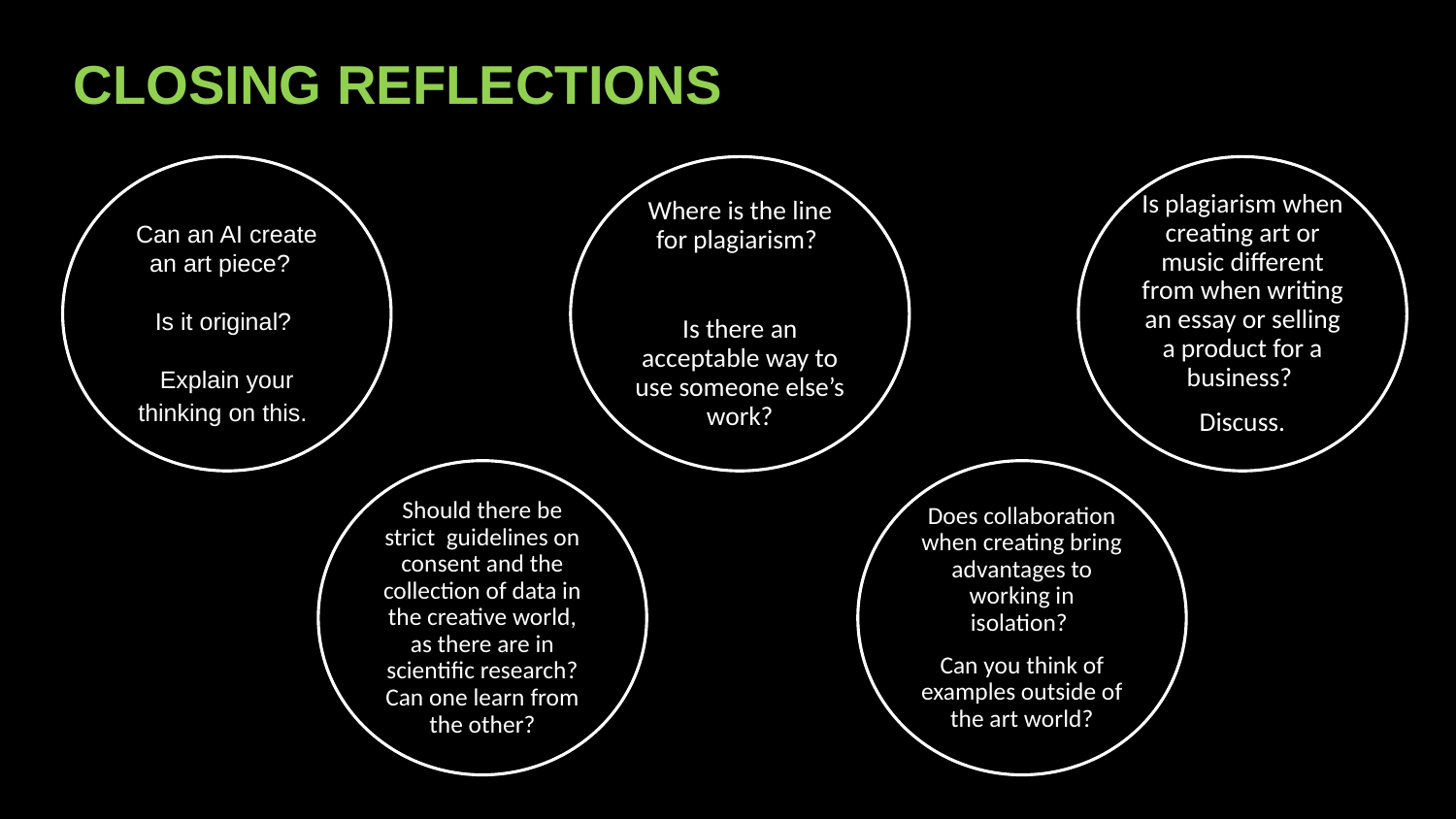

# CLOSING REFLECTIONS

Can an AI create an art piece?

Is it original?

Explain your thinking on this.

Where is the line for plagiarism?

Is there an acceptable way to use someone else’s work?
Is plagiarism when creating art or music different from when writing an essay or selling a product for a business?
Discuss.
Should there be strict  guidelines on consent and the collection of data in the creative world, as there are in scientific research? Can one learn from the other?
Does collaboration when creating bring advantages to working in isolation?
Can you think of examples outside of the art world?